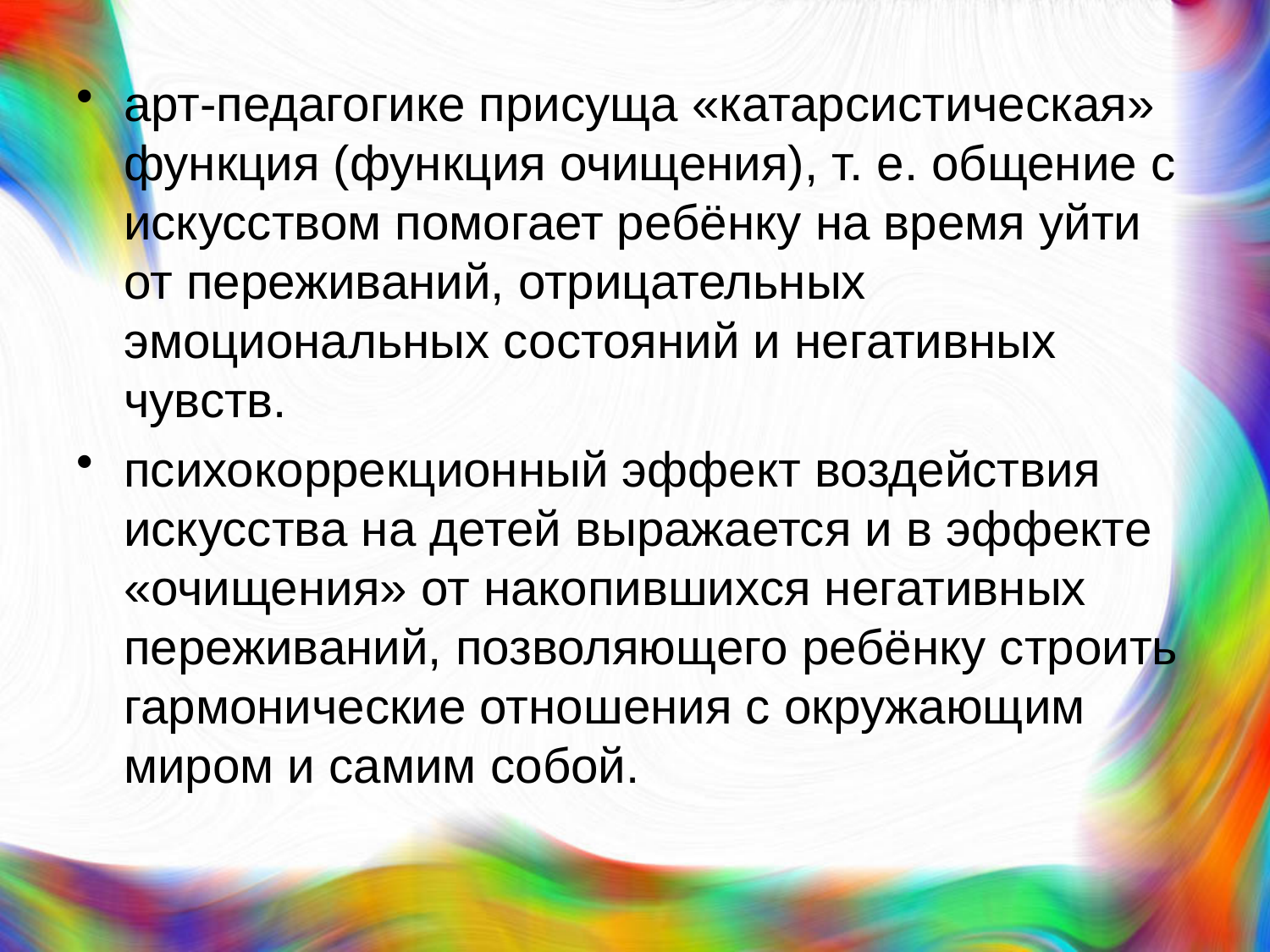

арт-педагогике присуща «катарсистическая» функция (функция очищения), т. е. общение с искусством помогает ребёнку на время уйти от переживаний, отрицательных эмоциональных состояний и негативных чувств.
психокоррекционный эффект воздействия искусства на детей выражается и в эффекте «очищения» от накопившихся негативных переживаний, позволяющего ребёнку строить гармонические отношения с окружающим миром и самим собой.